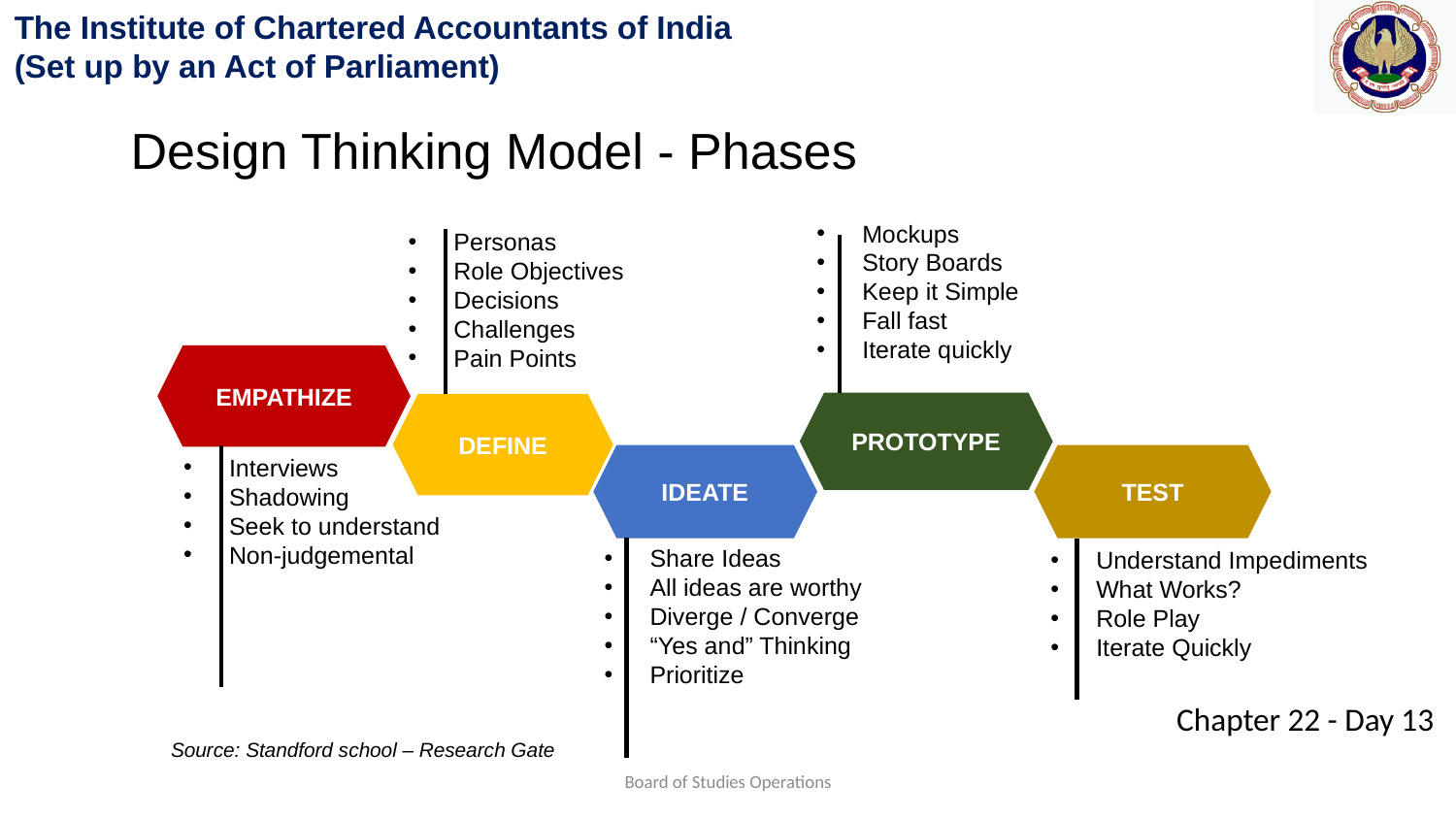

Design Thinking Model - Phases
Mockups
Story Boards
Keep it Simple
Fall fast
Iterate quickly
PROTOTYPE
Personas
Role Objectives
Decisions
Challenges
Pain Points
DEFINE
EMPATHIZE
Interviews
Shadowing
Seek to understand
Non-judgemental
TEST
Understand Impediments
What Works?
Role Play
Iterate Quickly
IDEATE
Share Ideas
All ideas are worthy
Diverge / Converge
“Yes and” Thinking
Prioritize
Source: Standford school – Research Gate
Board of Studies Operations